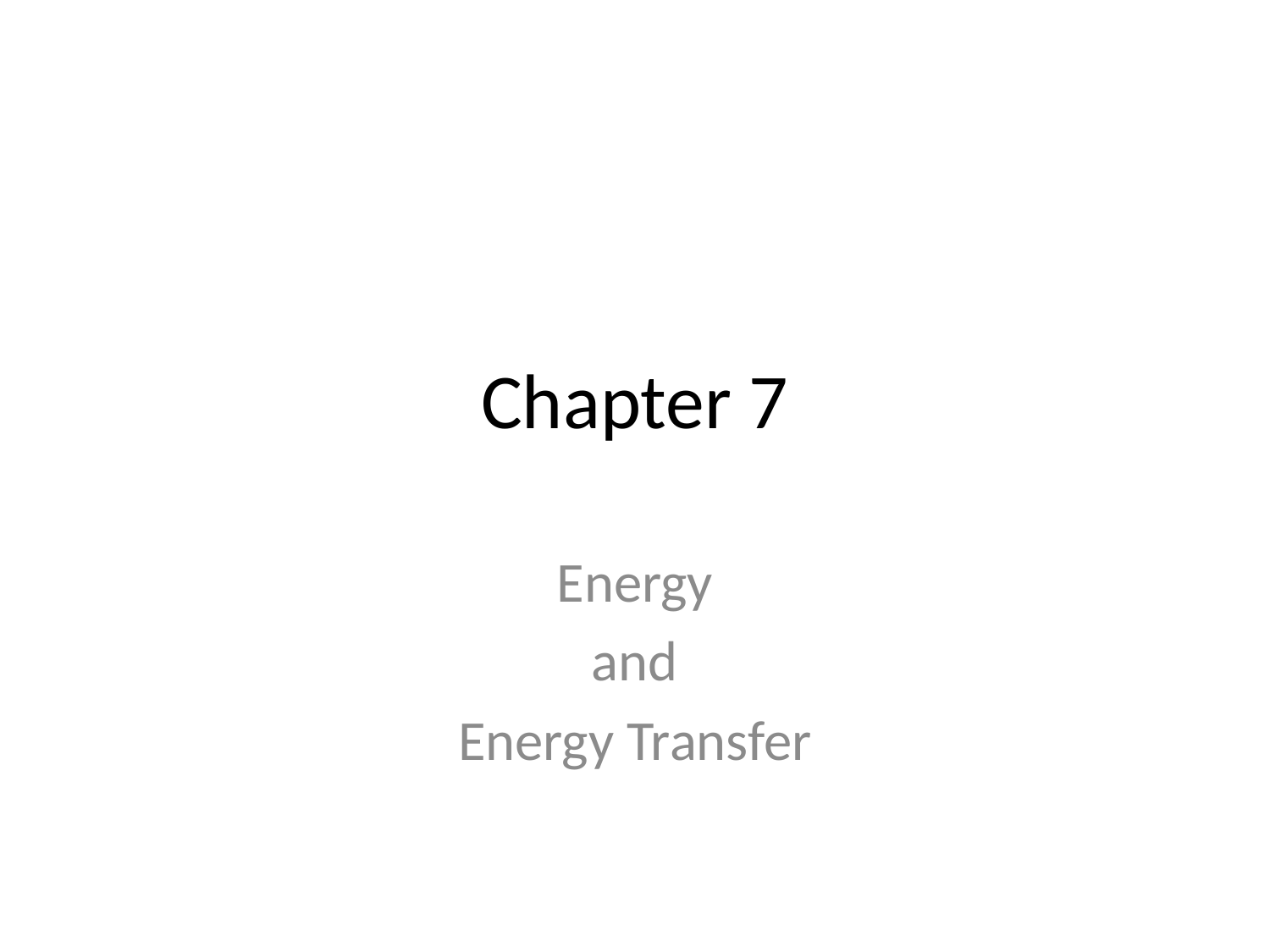

# Chapter 7
Energy
and
Energy Transfer